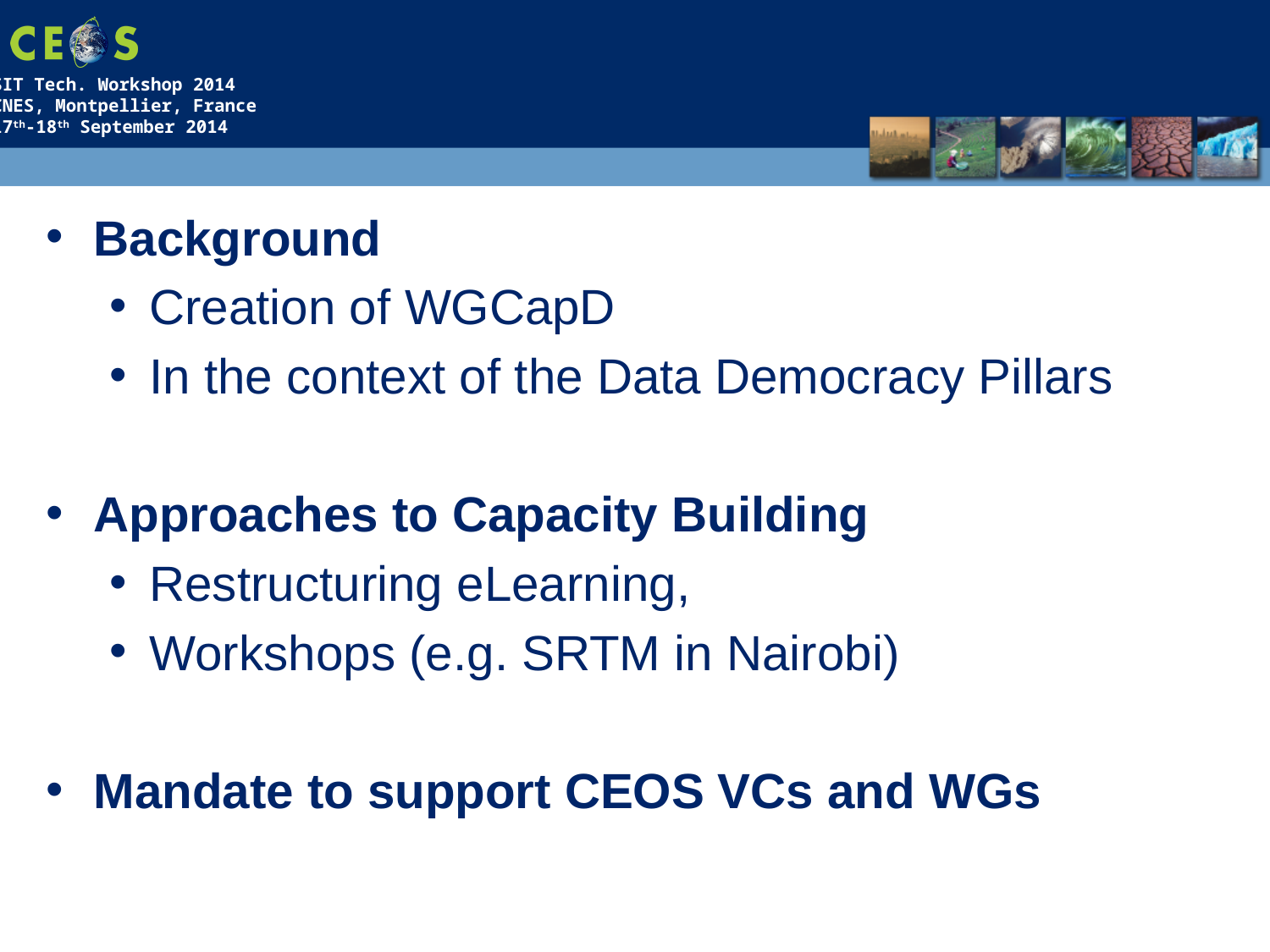

Background
Creation of WGCapD
In the context of the Data Democracy Pillars

Approaches to Capacity Building
Restructuring eLearning,
Workshops (e.g. SRTM in Nairobi)

Mandate to support CEOS VCs and WGs